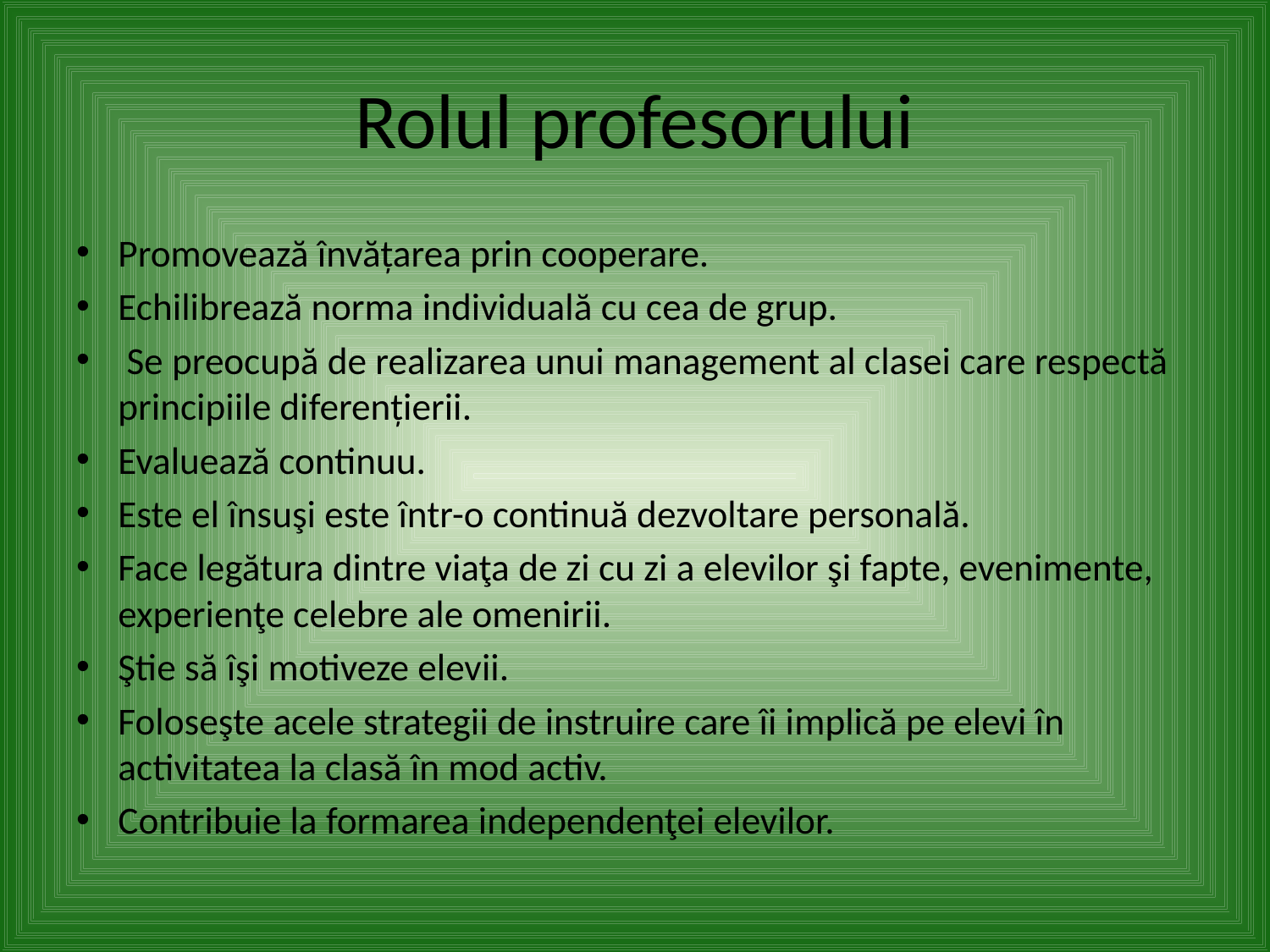

# Rolul profesorului
Promovează învăţarea prin cooperare.
Echilibrează norma individuală cu cea de grup.
 Se preocupă de realizarea unui management al clasei care respectă principiile diferenţierii.
Evaluează continuu.
Este el însuşi este într-o continuă dezvoltare personală.
Face legătura dintre viaţa de zi cu zi a elevilor şi fapte, evenimente, experienţe celebre ale omenirii.
Ştie să îşi motiveze elevii.
Foloseşte acele strategii de instruire care îi implică pe elevi în activitatea la clasă în mod activ.
Contribuie la formarea independenţei elevilor.